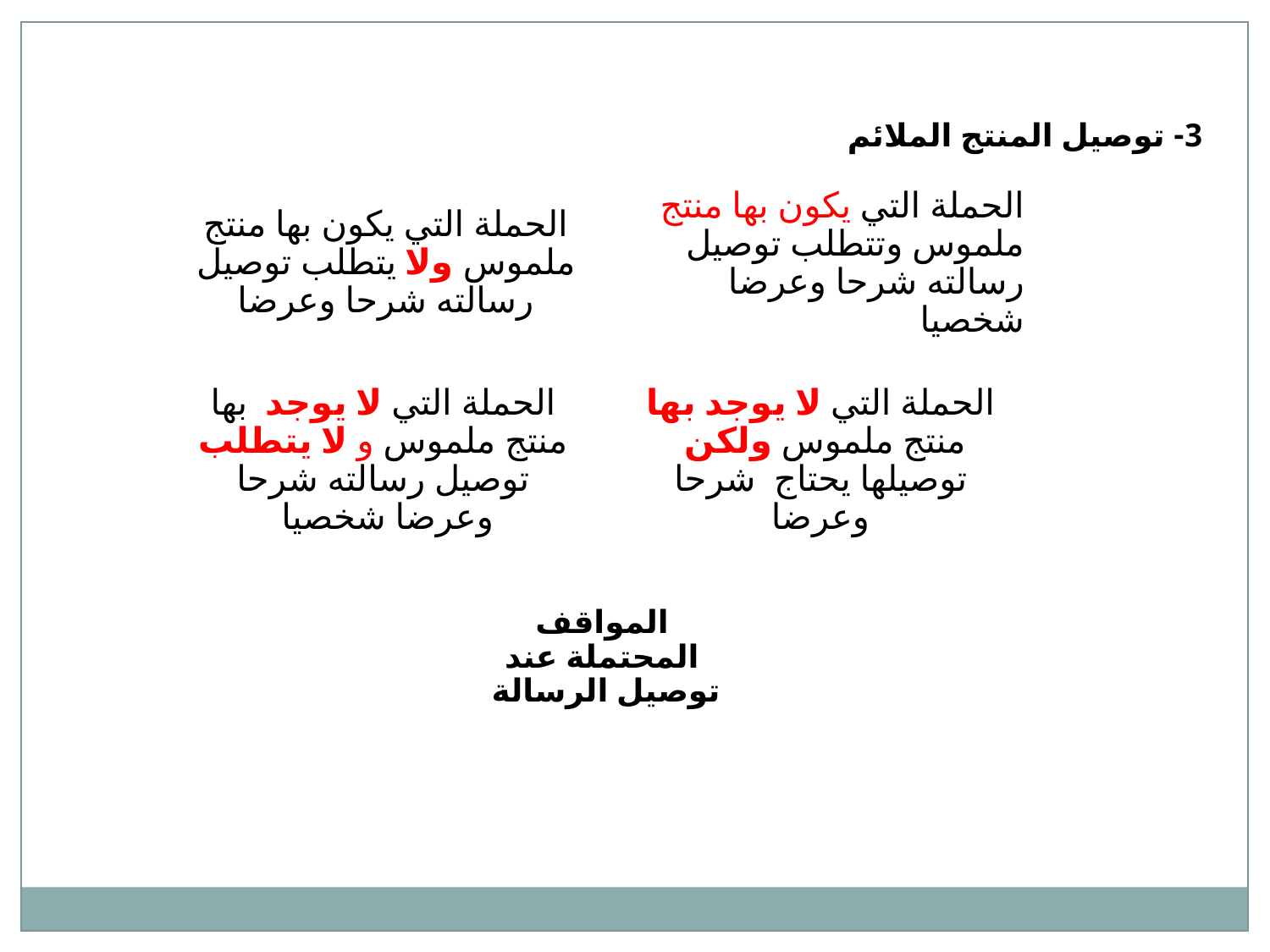

3- توصيل المنتج الملائم
الحملة التي يكون بها منتج ملموس ولا يتطلب توصيل رسالته شرحا وعرضا
الحملة التي يكون بها منتج ملموس وتتطلب توصيل رسالته شرحا وعرضا شخصيا
الحملة التي لا يوجد  بها منتج ملموس و لا يتطلب توصيل رسالته شرحا وعرضا شخصيا
الحملة التي لا يوجد بها منتج ملموس ولكن  توصيلها يحتاج  شرحا وعرضا
المواقف المحتملة عند توصيل الرسالة